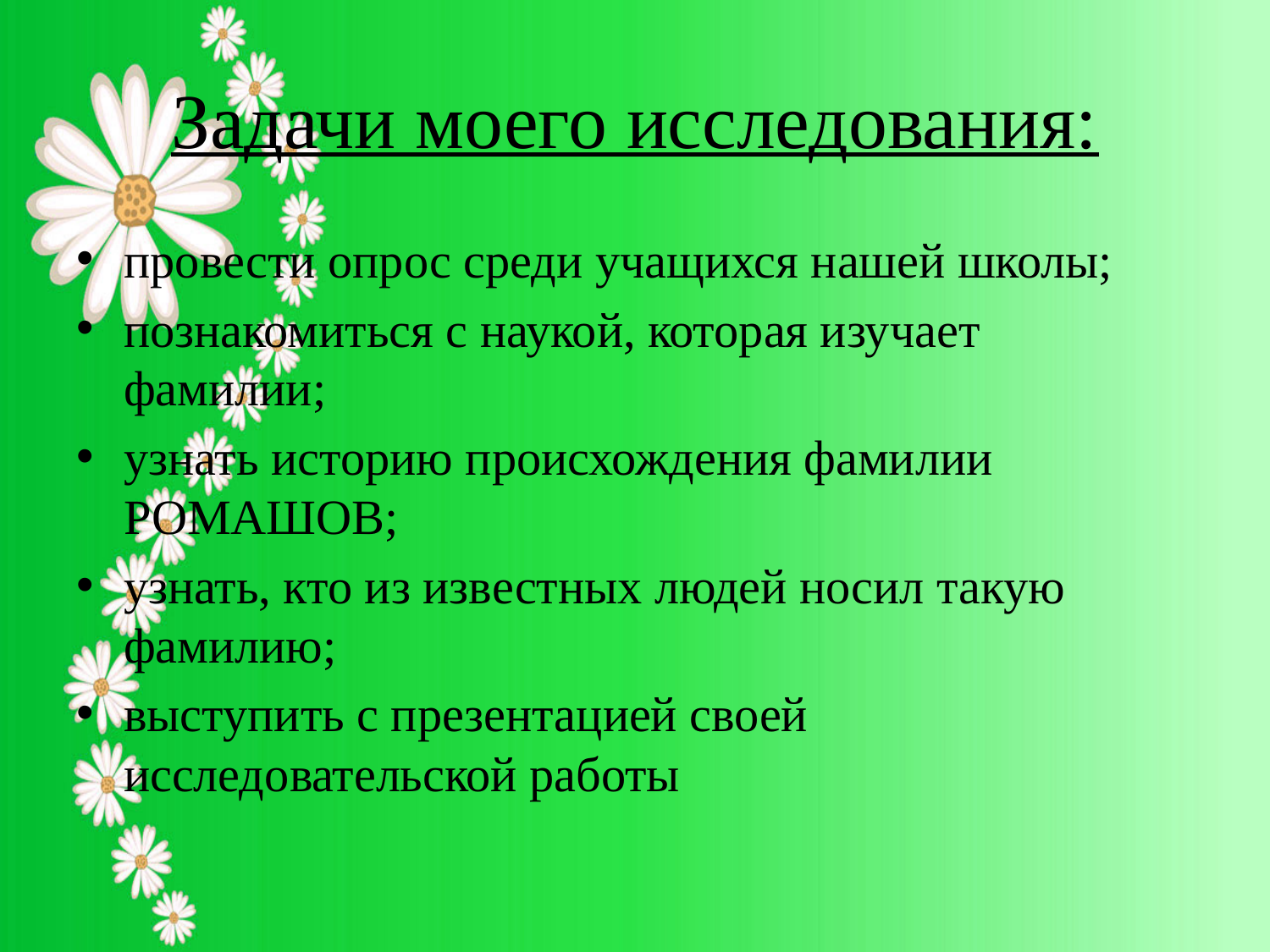

Задачи моего исследования:
провести опрос среди учащихся нашей школы;
познакомиться с наукой, которая изучает фамилии;
узнать историю происхождения фамилии РОМАШОВ;
узнать, кто из известных людей носил такую фамилию;
выступить с презентацией своей исследовательской работы